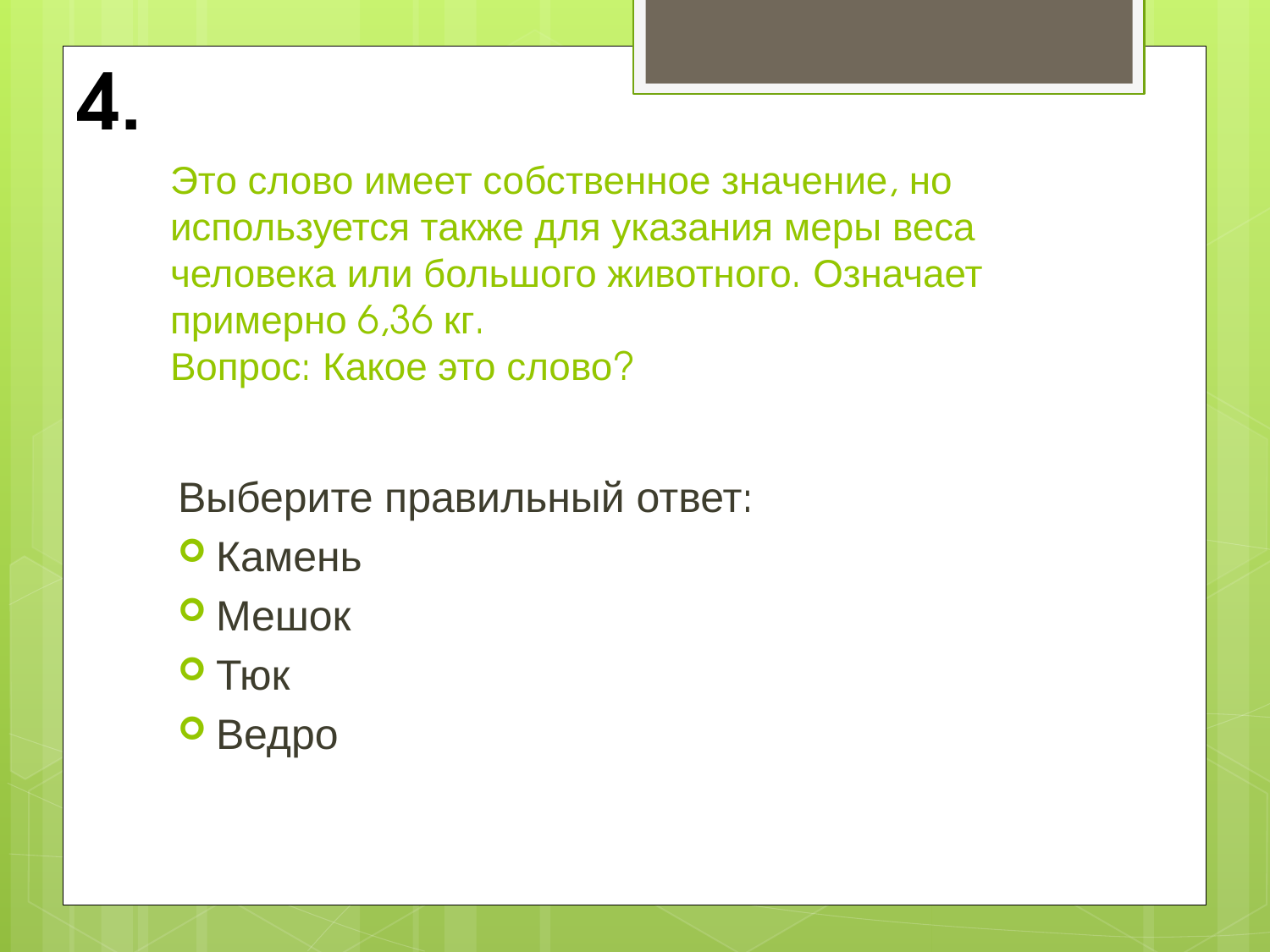

4.
# Это слово имеет собственное значение, но используется также для указания меры веса человека или большого животного. Означает примерно 6,36 кг. Вопрос: Какое это слово?
Выберите правильный ответ:
Камень
Мешок
Тюк
Ведро